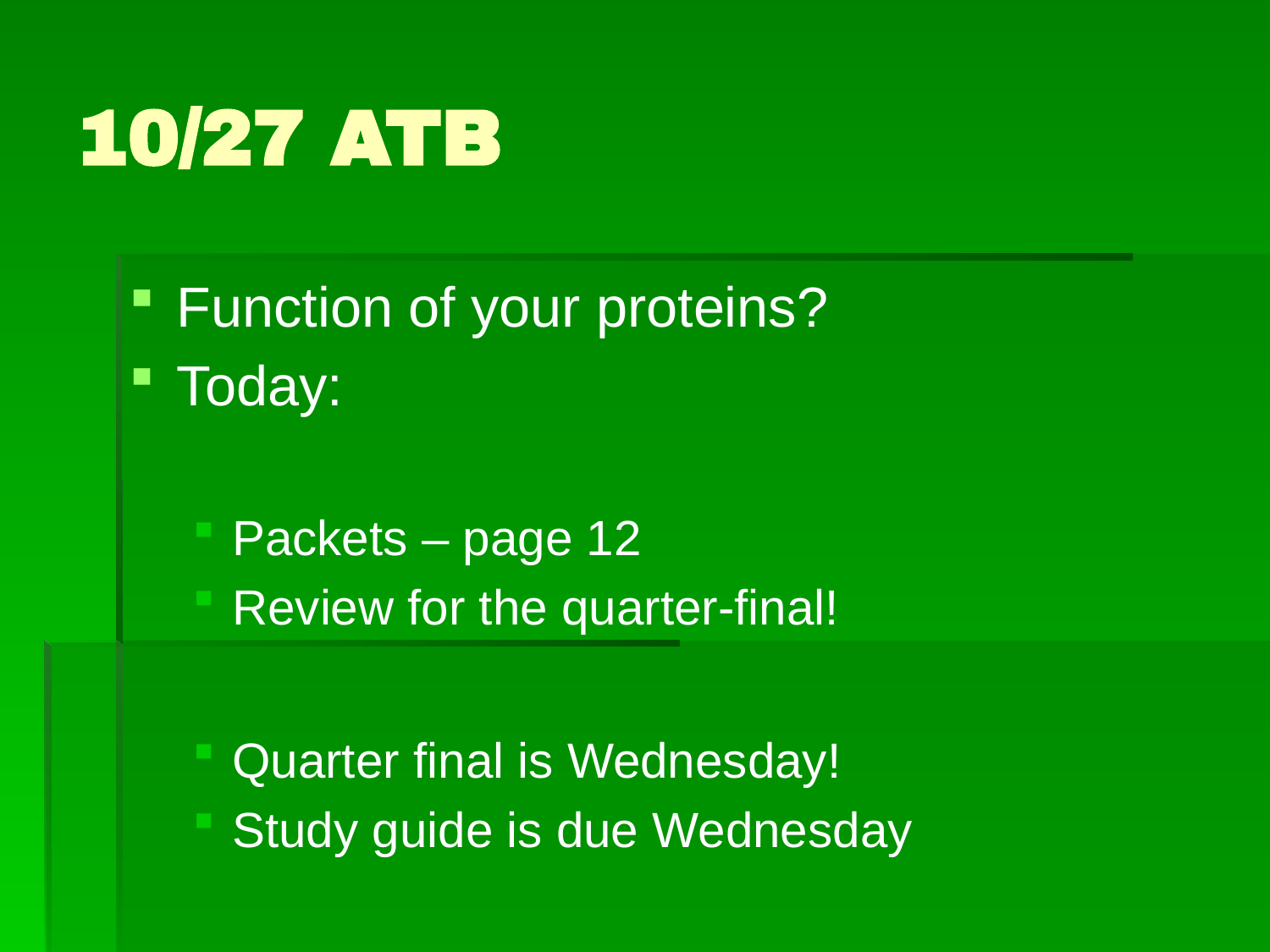

# 10/27 ATB
Function of your proteins?
Today:

Packets – page 12
Review for the quarter-final!

Quarter final is Wednesday!
Study guide is due Wednesday